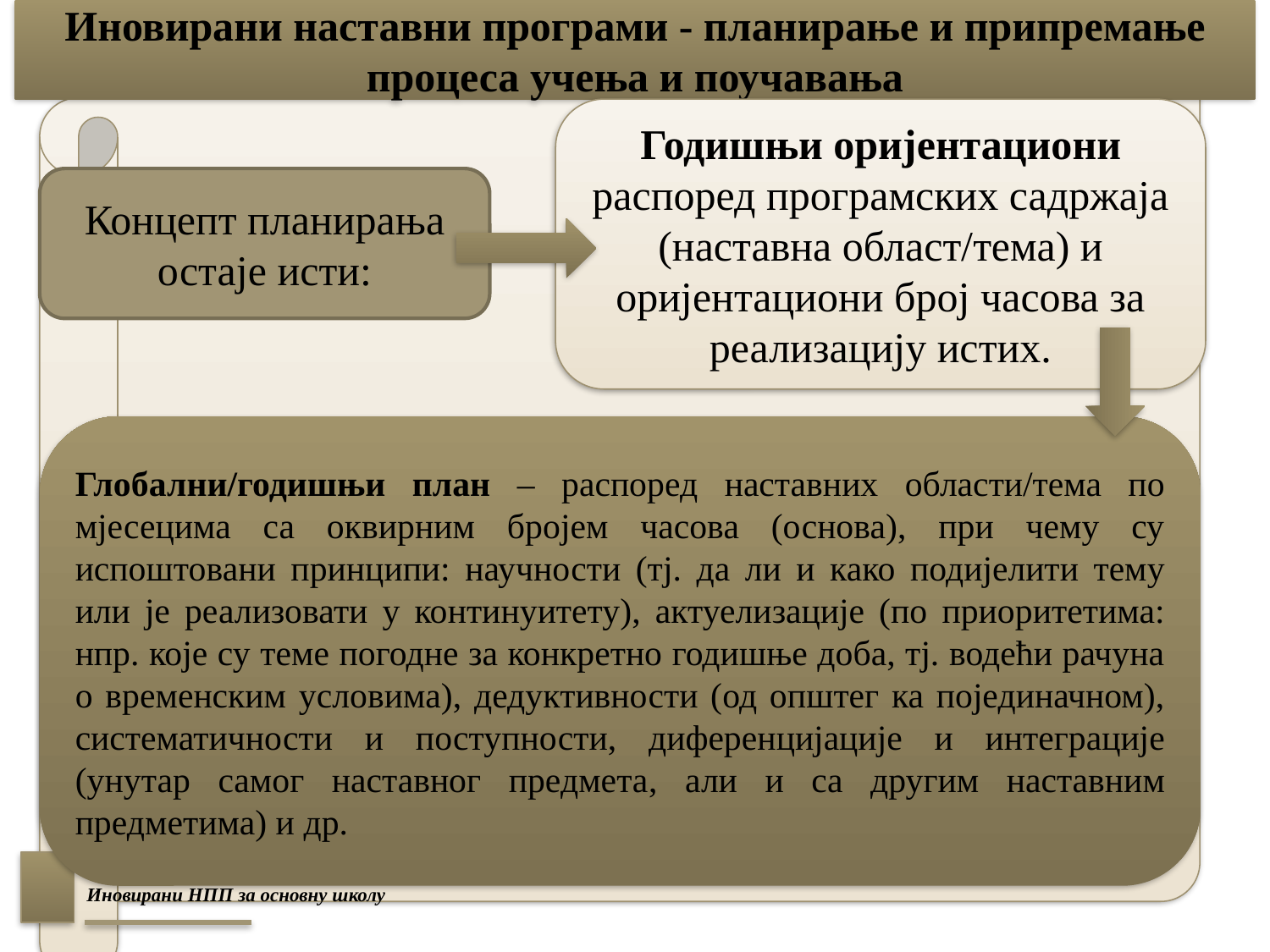

# Иновирани наставни програми - планирање и припремање процеса учења и поучавања

Годишњи оријентациони распоред програмских садржаја
(наставна област/тема) и оријентациони број часова за реализацију истих.

Концепт планирања остаје исти:

Глобални/годишњи план – распоред наставних области/тема по мјесецима са оквирним бројем часова (основа), при чему су испоштовани принципи: научности (тј. да ли и како подијелити тему или је реализовати у континуитету), актуелизације (по приоритетима: нпр. које су теме погодне за конкретно годишње доба, тј. водећи рачуна о временским условима), дедуктивности (од општег ка појединачном), систематичности и поступности, диференцијације и интеграције (унутар самог наставног предмета, али и са другим наставним предметима) и др.

Иновирани НПП за основну школу